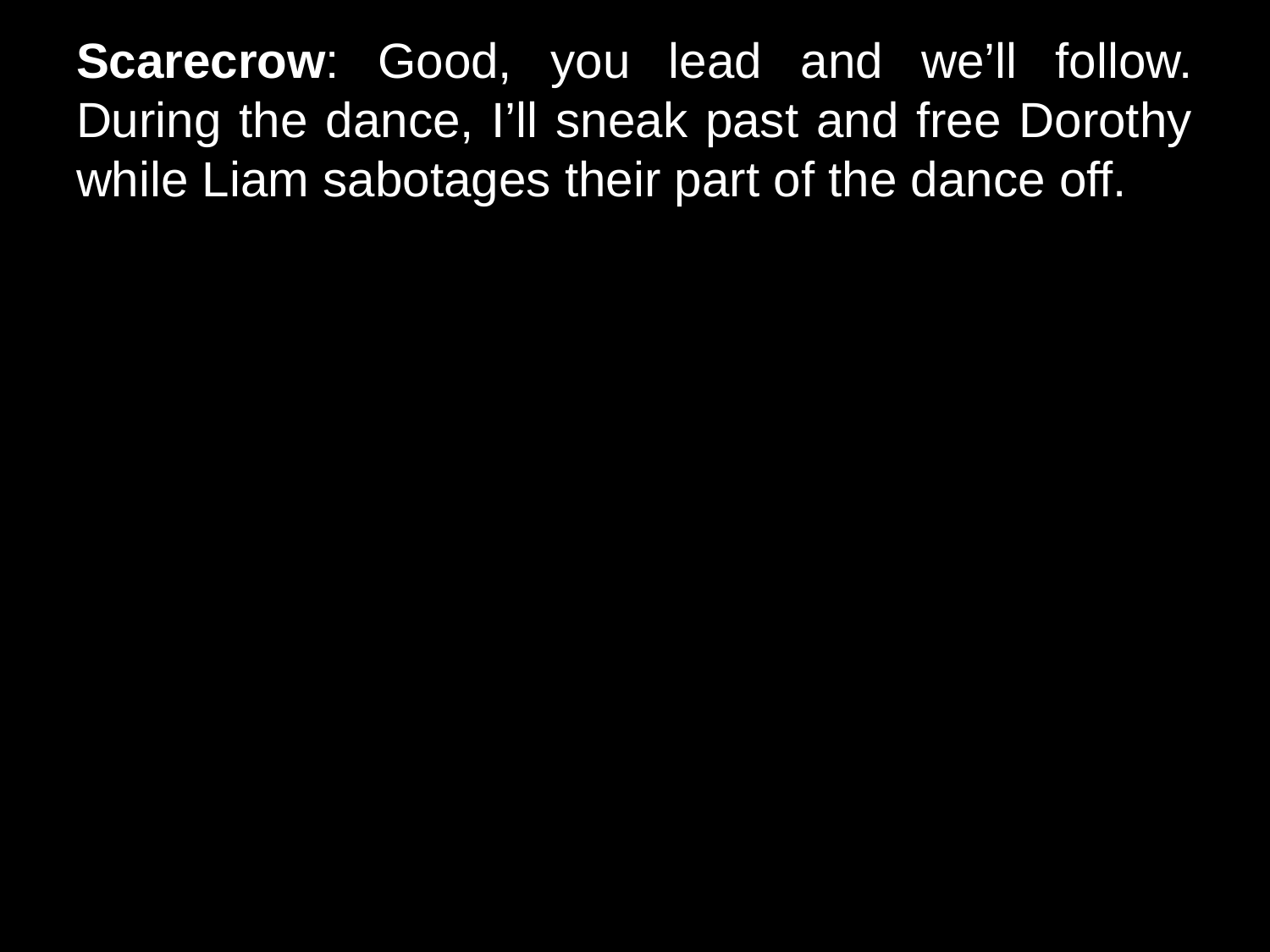

# Scarecrow: Good, you lead and we’ll follow. During the dance, I’ll sneak past and free Dorothy while Liam sabotages their part of the dance off.